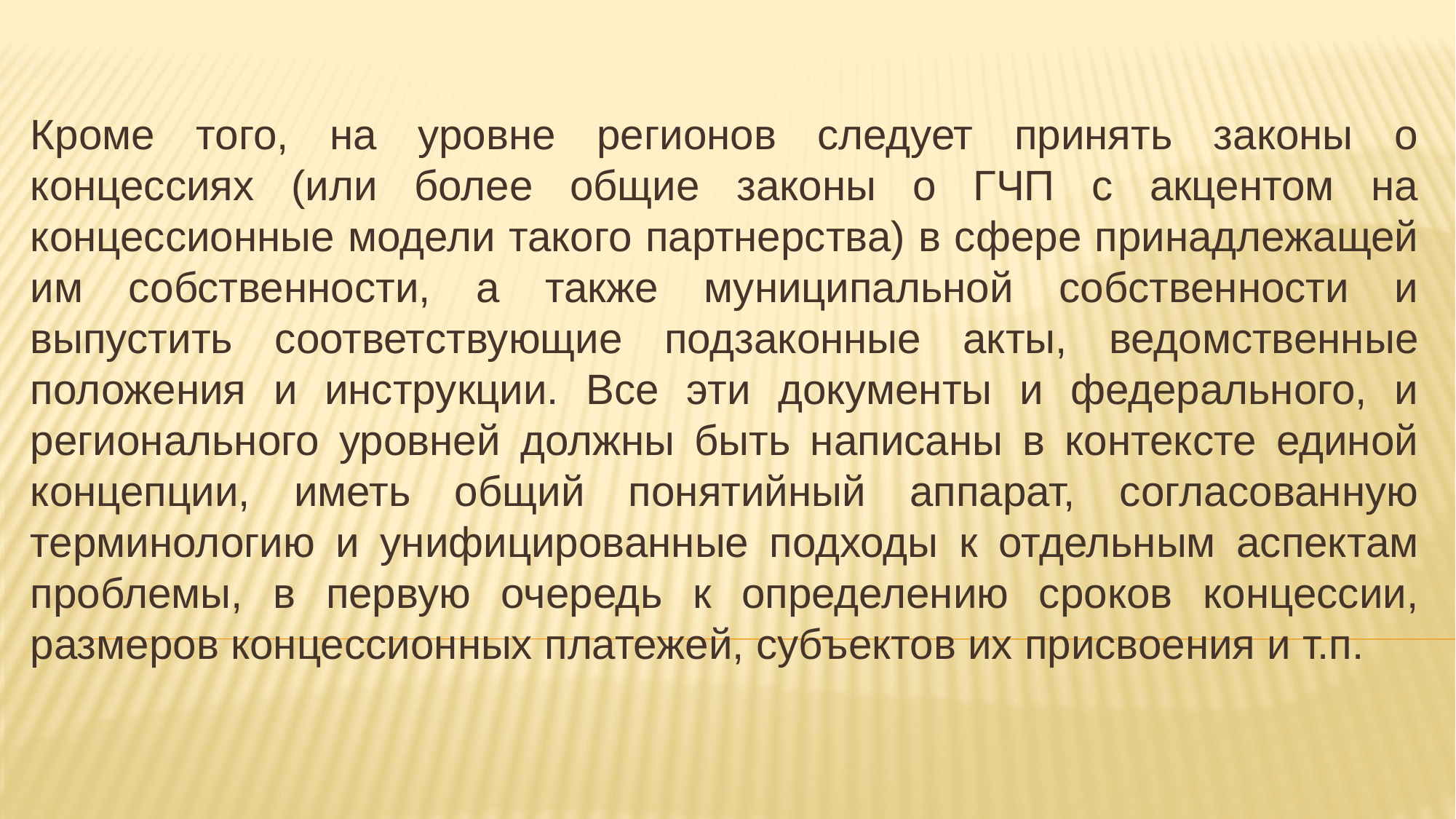

Кроме того, на уровне регионов следует принять законы о концессиях (или более общие законы о ГЧП с акцентом на концессионные модели такого партнерства) в сфере принадлежащей им собственности, а также муниципальной собственности и выпустить соответствующие подзаконные акты, ведомственные положения и инструкции. Все эти документы и федерального, и регионального уровней должны быть написаны в контексте единой концепции, иметь общий понятийный аппарат, согласованную терминологию и унифицированные подходы к отдельным аспектам проблемы, в первую очередь к определению сроков концессии, размеров концессионных платежей, субъектов их присвоения и т.п.